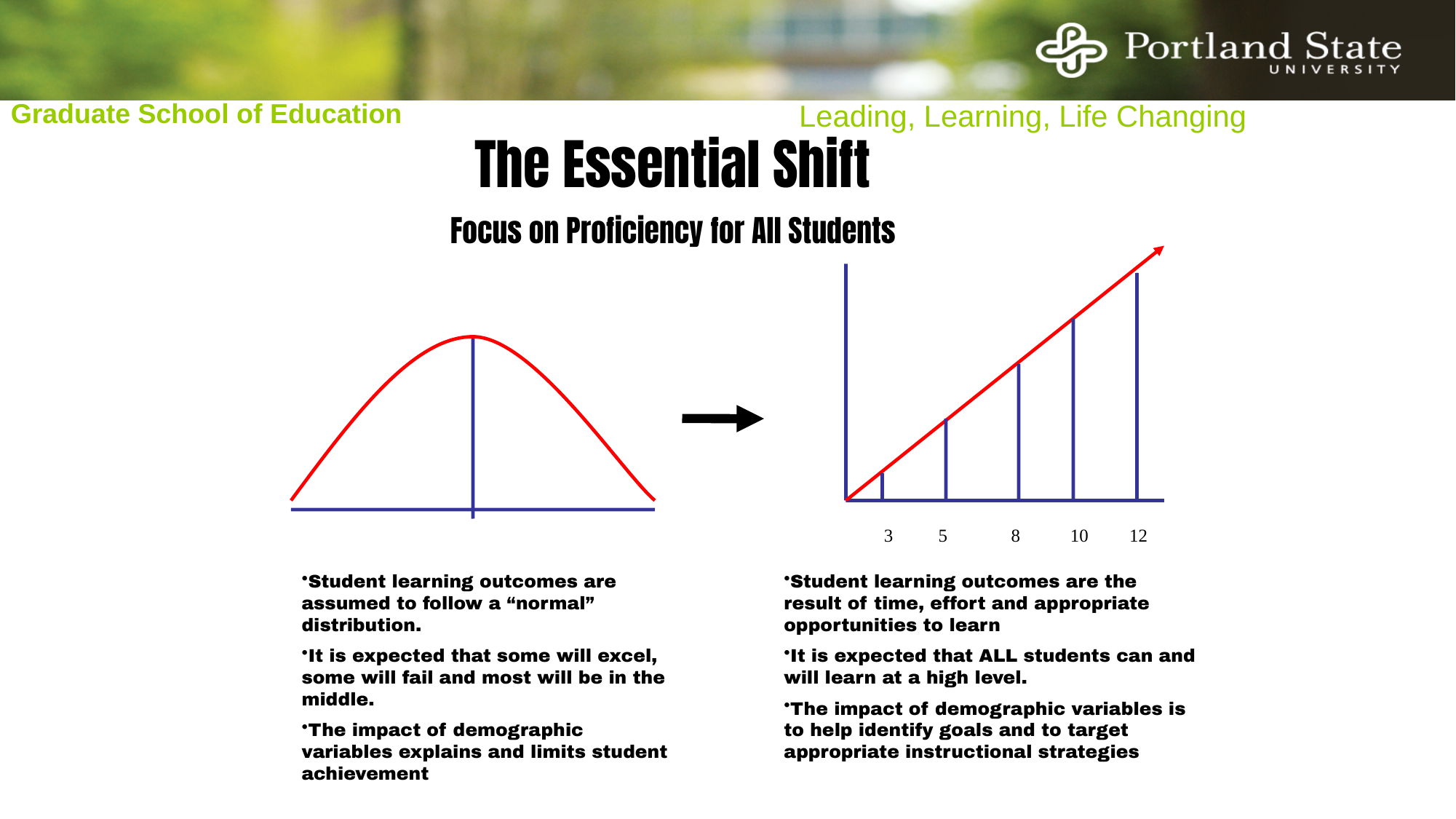

The Essential Shift
Focus on Proficiency for All Students

3          5              8           10         12

Student learning outcomes are the result of time, effort and appropriate opportunities to learn
It is expected that ALL students can and will learn at a high level.
The impact of demographic variables is to help identify goals and to target appropriate instructional strategies

Student learning outcomes are assumed to follow a “normal” distribution.
It is expected that some will excel, some will fail and most will be in the middle.
The impact of demographic variables explains and limits student achievement